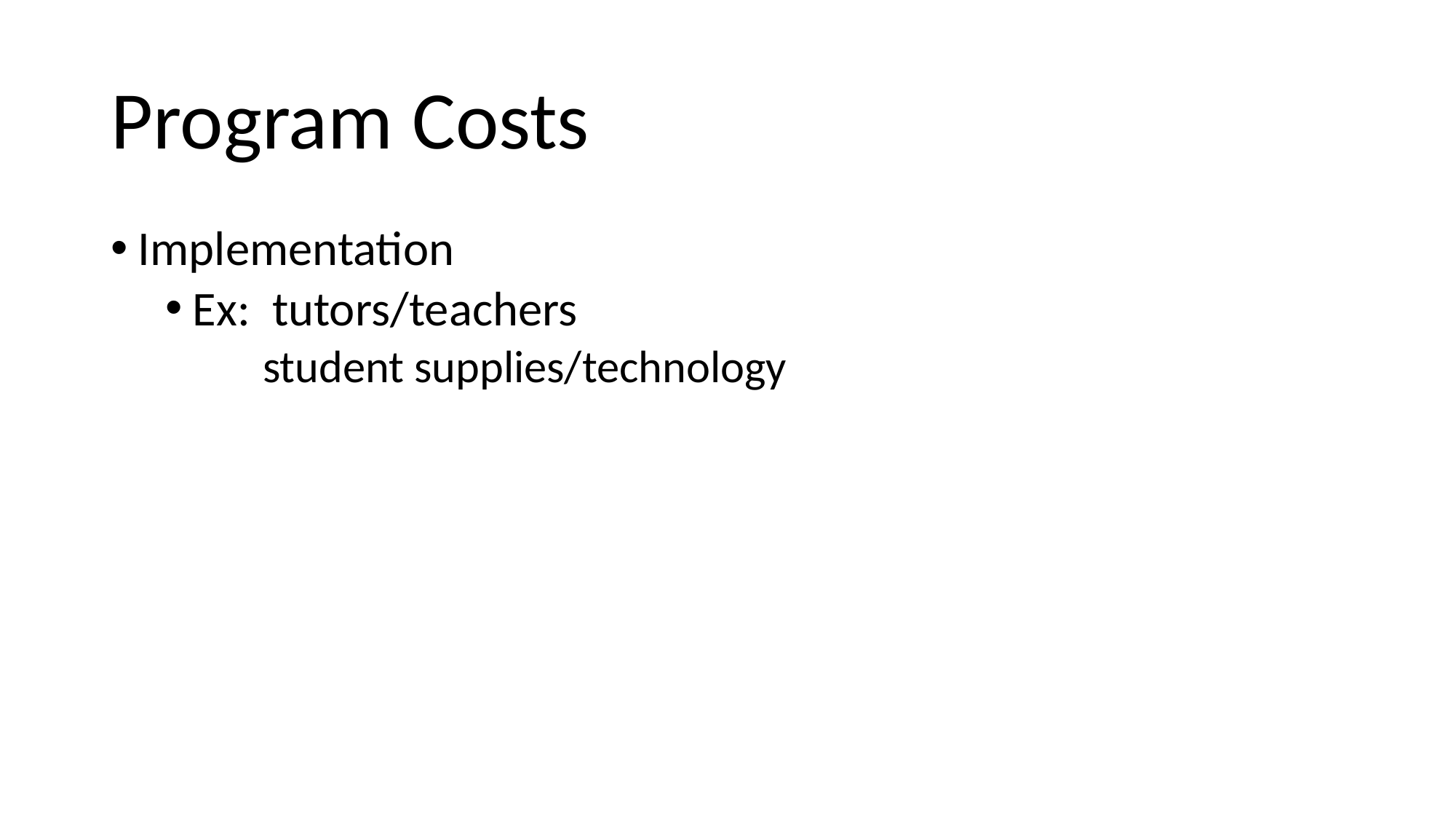

# Program Costs
Implementation
Ex:  tutors/teachers
  student supplies/technology